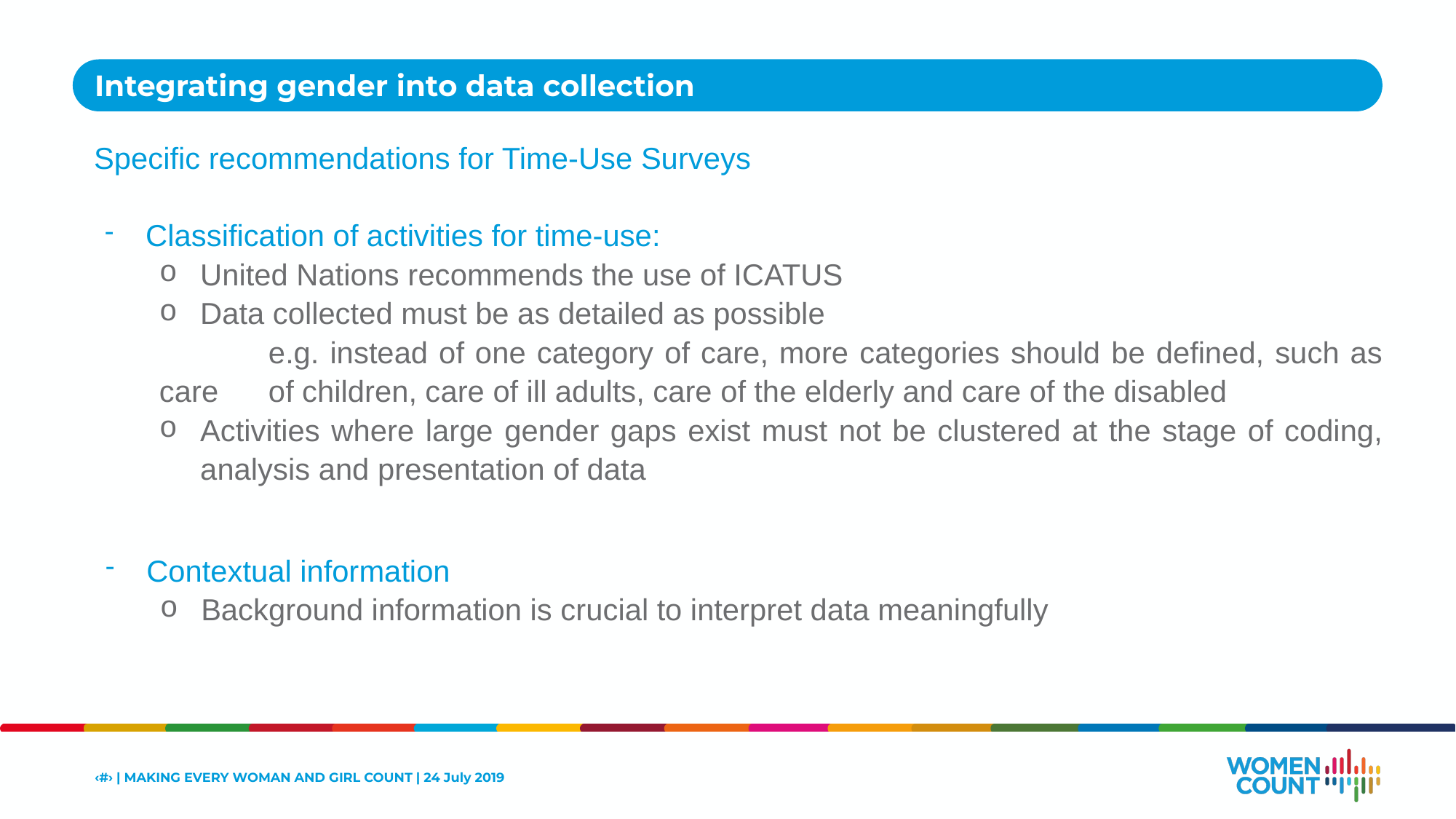

Integrating gender into data collection

Specific recommendations for Time-Use Surveys
Classification of activities for time-use:
United Nations recommends the use of ICATUS
Data collected must be as detailed as possible
	e.g. instead of one category of care, more categories should be defined, such as care 	of children, care of ill adults, care of the elderly and care of the disabled
Activities where large gender gaps exist must not be clustered at the stage of coding, analysis and presentation of data
Contextual information
Background information is crucial to interpret data meaningfully
‹#› | MAKING EVERY WOMAN AND GIRL COUNT | 24 July 2019